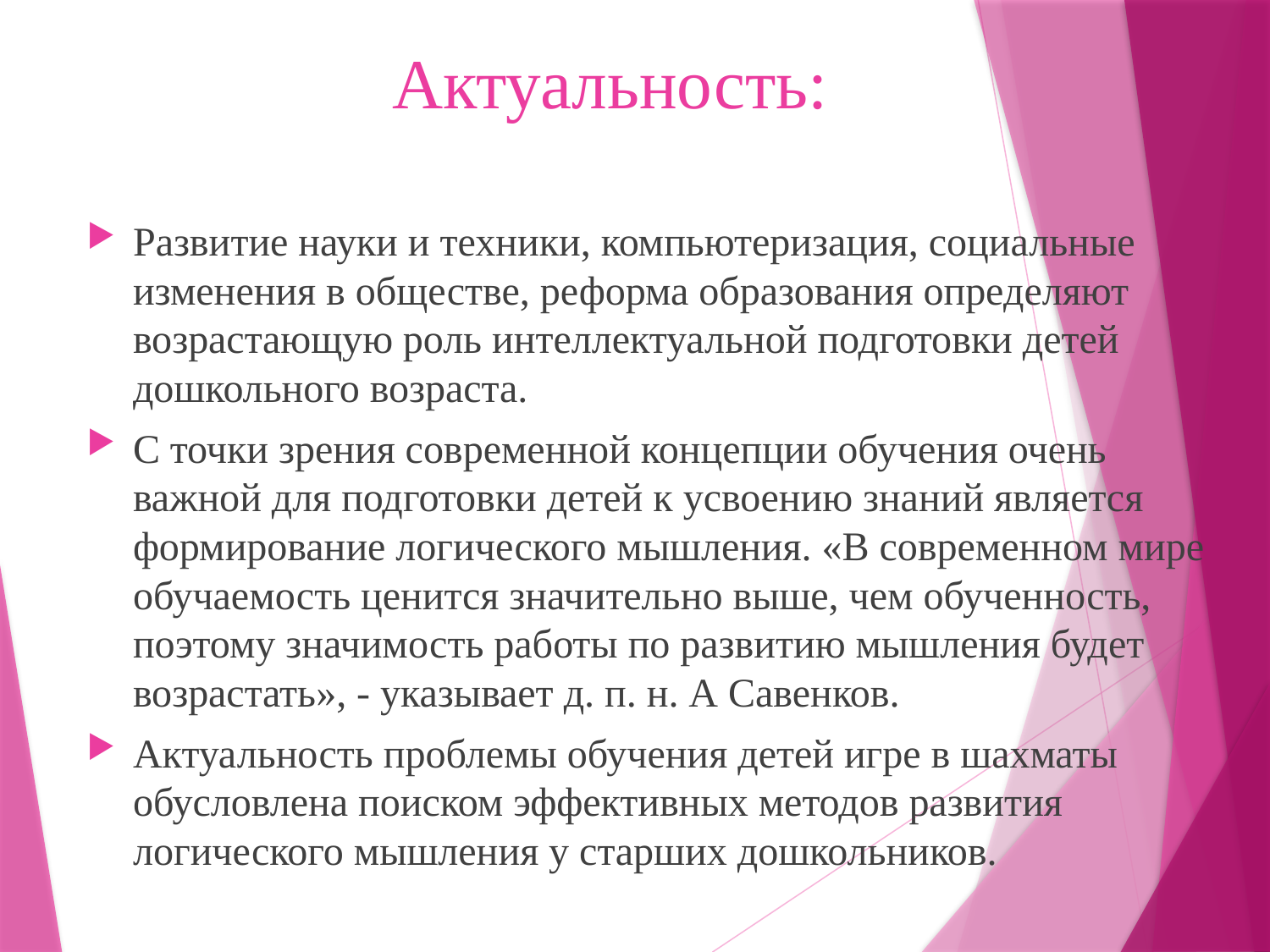

# Актуальность:

Развитие науки и техники, компьютеризация, социальные изменения в обществе, реформа образования определяют возрастающую роль интеллектуальной подготовки детей дошкольного возраста.
С точки зрения современной концепции обучения очень важной для подготовки детей к усвоению знаний является формирование логического мышления. «В современном мире обучаемость ценится значительно выше, чем обученность, поэтому значимость работы по развитию мышления будет возрастать», - указывает д. п. н. А Савенков.
Актуальность проблемы обучения детей игре в шахматы обусловлена поиском эффективных методов развития логического мышления у старших дошкольников.